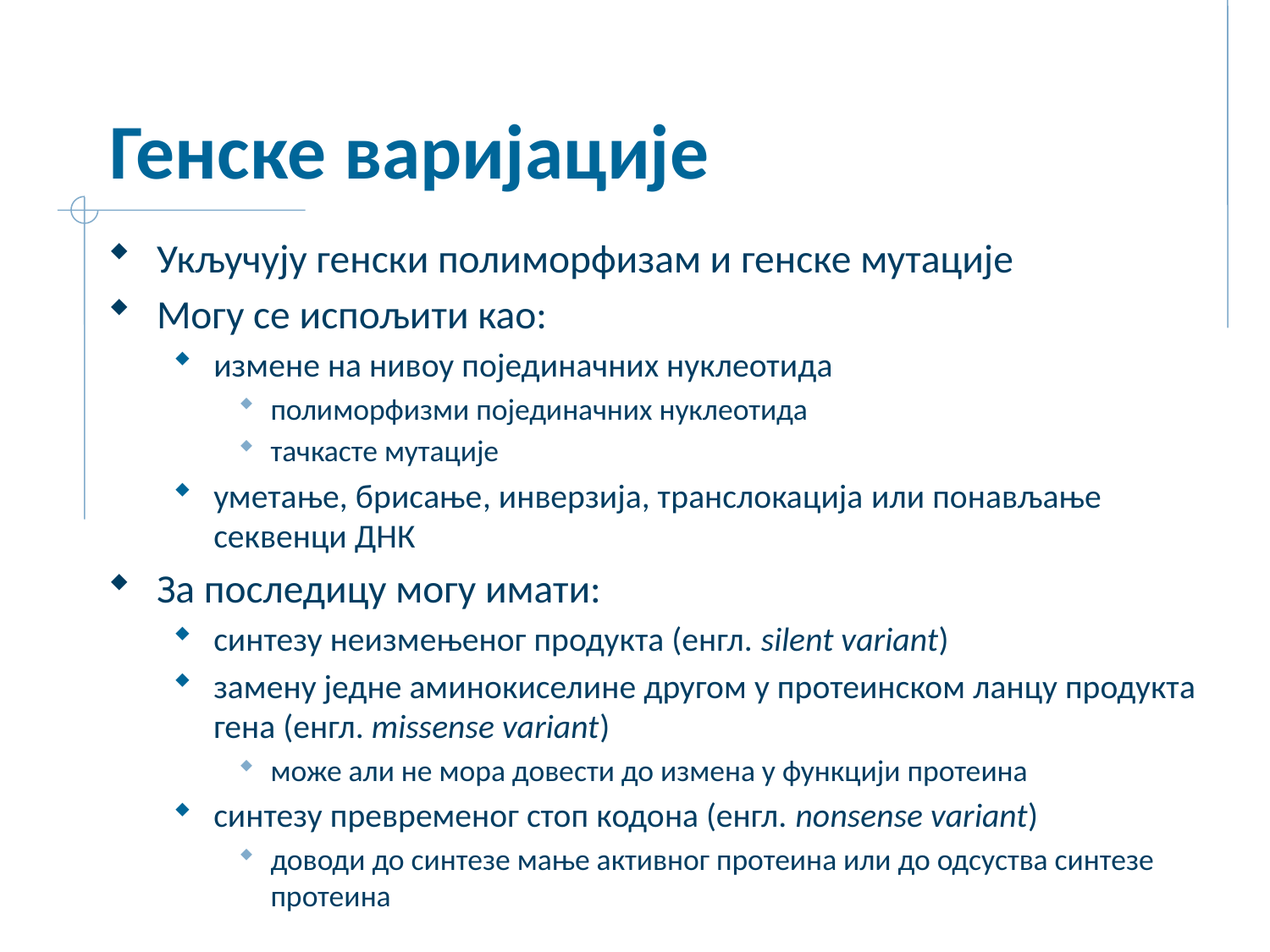

# Генске варијације
Укључују генски полиморфизам и генске мутације
Могу се испољити као:
измене на нивоу појединачних нуклеотида
полиморфизми појединачних нуклеотида
тачкасте мутације
уметање, брисање, инверзија, транслокација или понављање секвенци ДНК
За последицу могу имати:
синтезу неизмењеног продукта (енгл. silent variant)
замену једне аминокиселине другом у протеинском ланцу продукта гена (енгл. missense variant)
може али не мора довести до измена у функцији протеина
синтезу превременог стоп кодона (енгл. nonsense variant)
доводи до синтезе мање активног протеина или до одсуства синтезе протеина